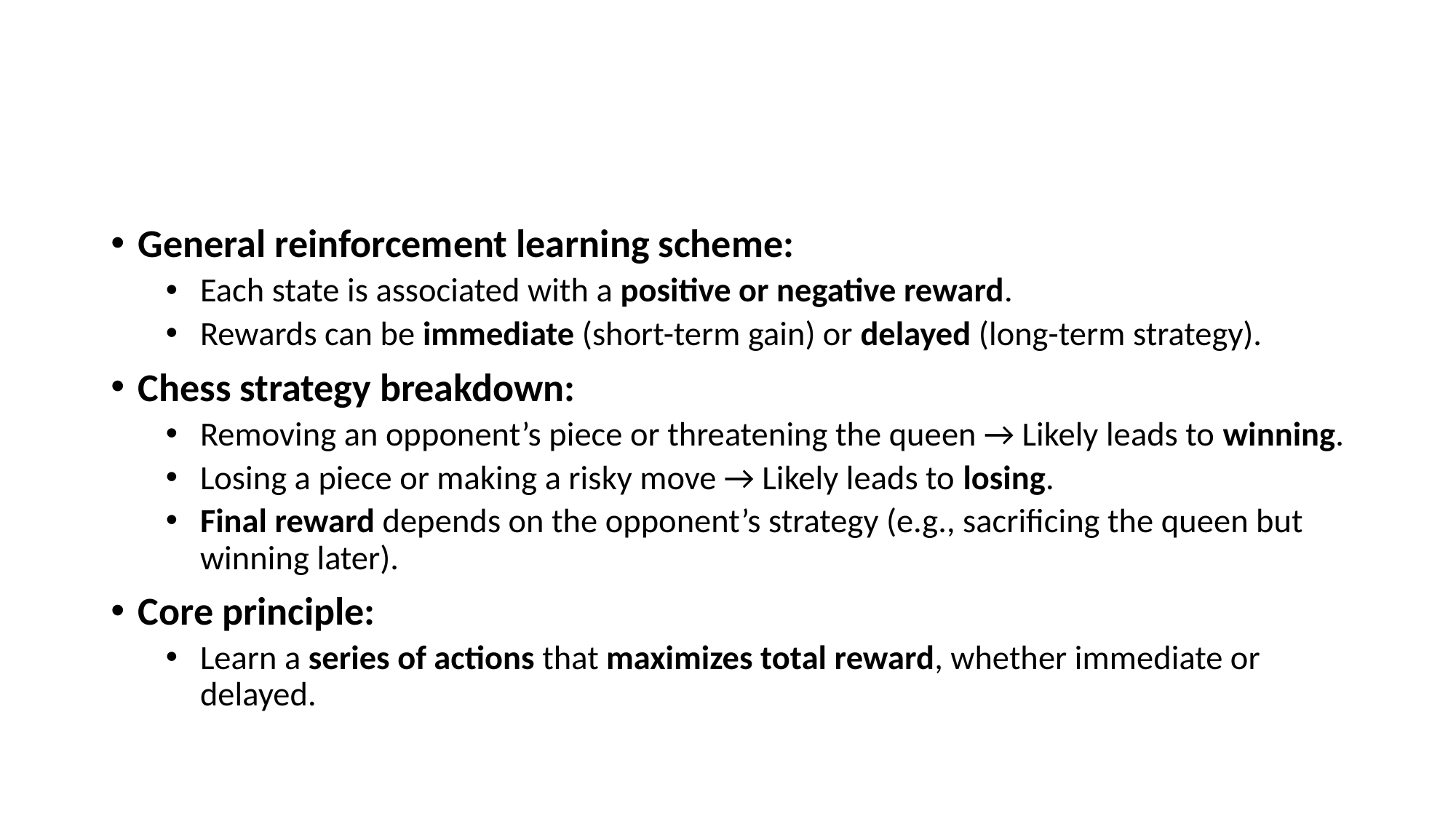

#
General reinforcement learning scheme:
Each state is associated with a positive or negative reward.
Rewards can be immediate (short-term gain) or delayed (long-term strategy).
Chess strategy breakdown:
Removing an opponent’s piece or threatening the queen → Likely leads to winning.
Losing a piece or making a risky move → Likely leads to losing.
Final reward depends on the opponent’s strategy (e.g., sacrificing the queen but winning later).
Core principle:
Learn a series of actions that maximizes total reward, whether immediate or delayed.